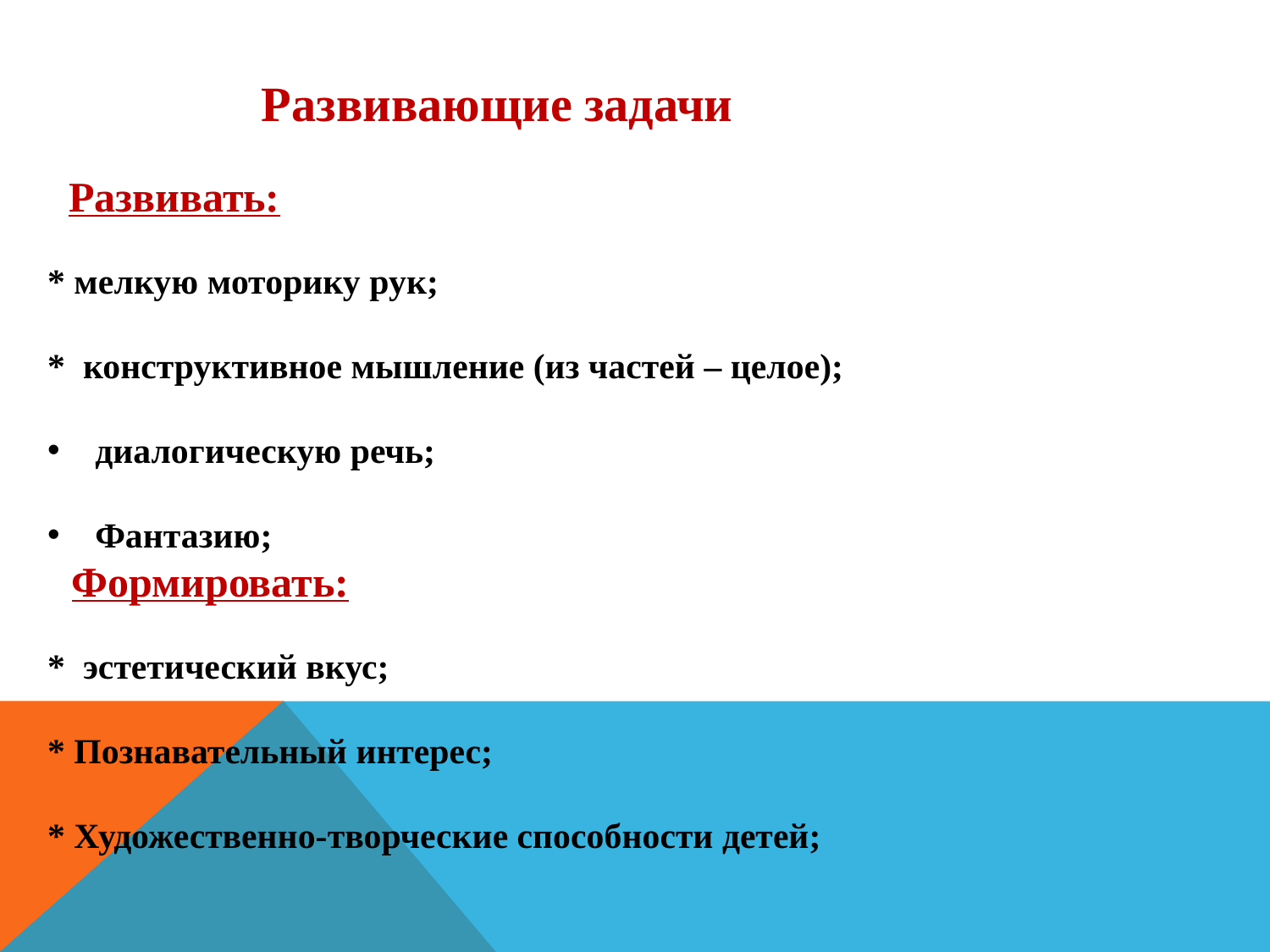

Развивающие задачи

  Развивать:

* мелкую моторику рук;

*  конструктивное мышление (из частей – целое);

диалогическую речь;

Фантазию;
   Формировать:

*  эстетический вкус;

* Познавательный интерес;

* Художественно-творческие способности детей;